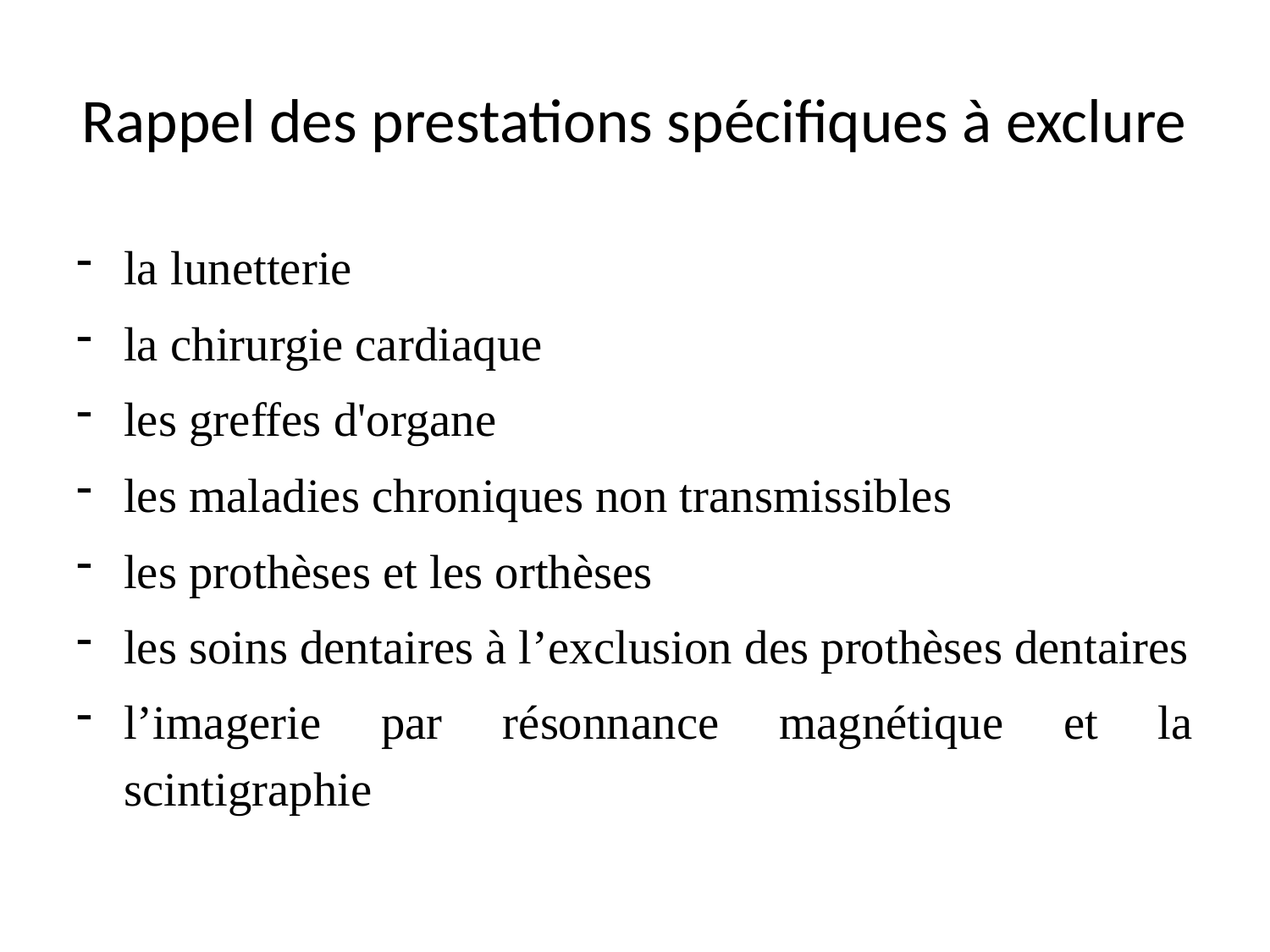

# Rappel des prestations spécifiques à exclure
la lunetterie
la chirurgie cardiaque
les greffes d'organe
les maladies chroniques non transmissibles
les prothèses et les orthèses
les soins dentaires à l’exclusion des prothèses dentaires
l’imagerie par résonnance magnétique et la scintigraphie